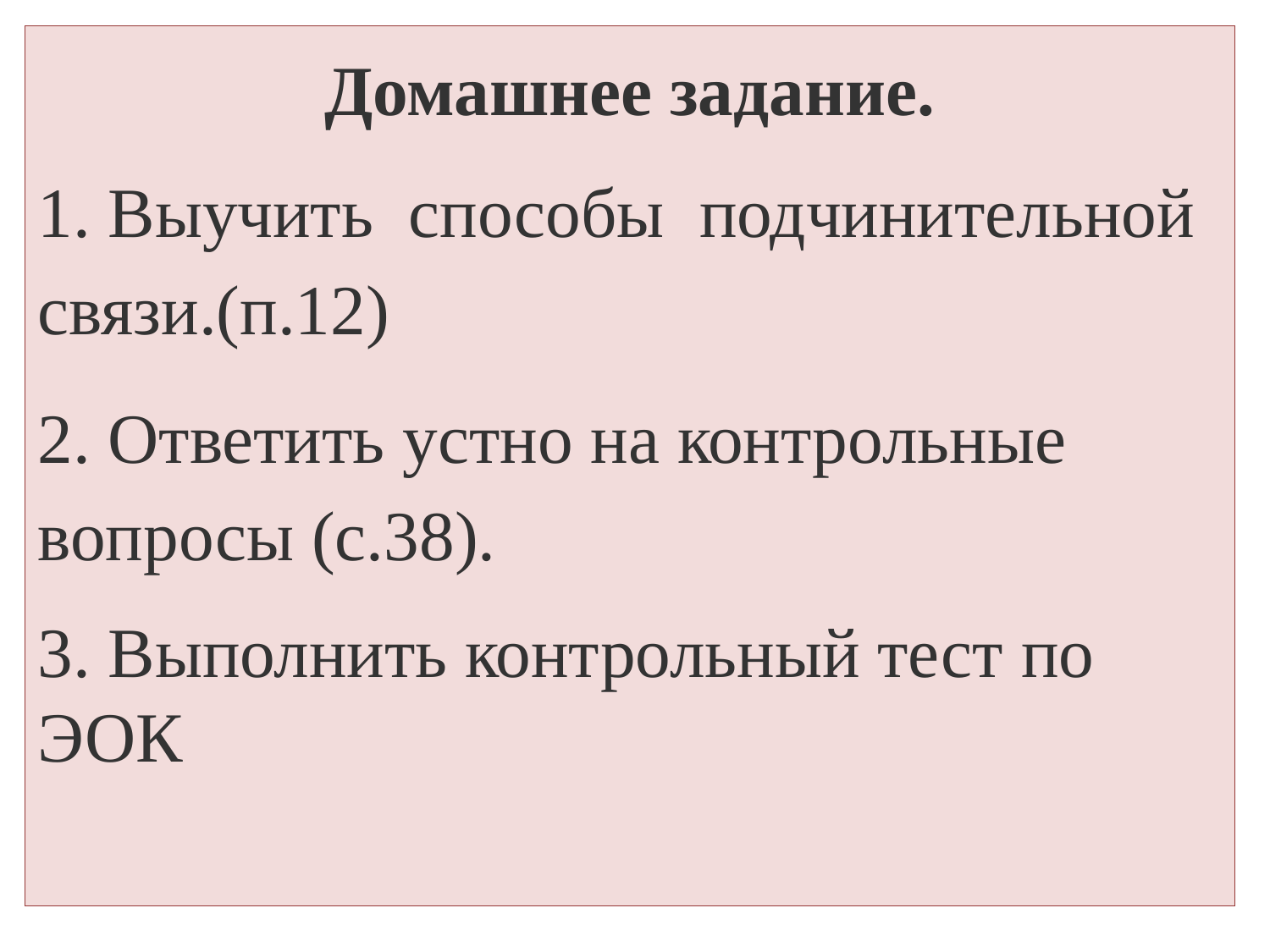

Домашнее задание.
1. Выучить  способы  подчинительной связи.(п.12)
2. Ответить устно на контрольные вопросы (с.38).
3. Выполнить контрольный тест по ЭОК